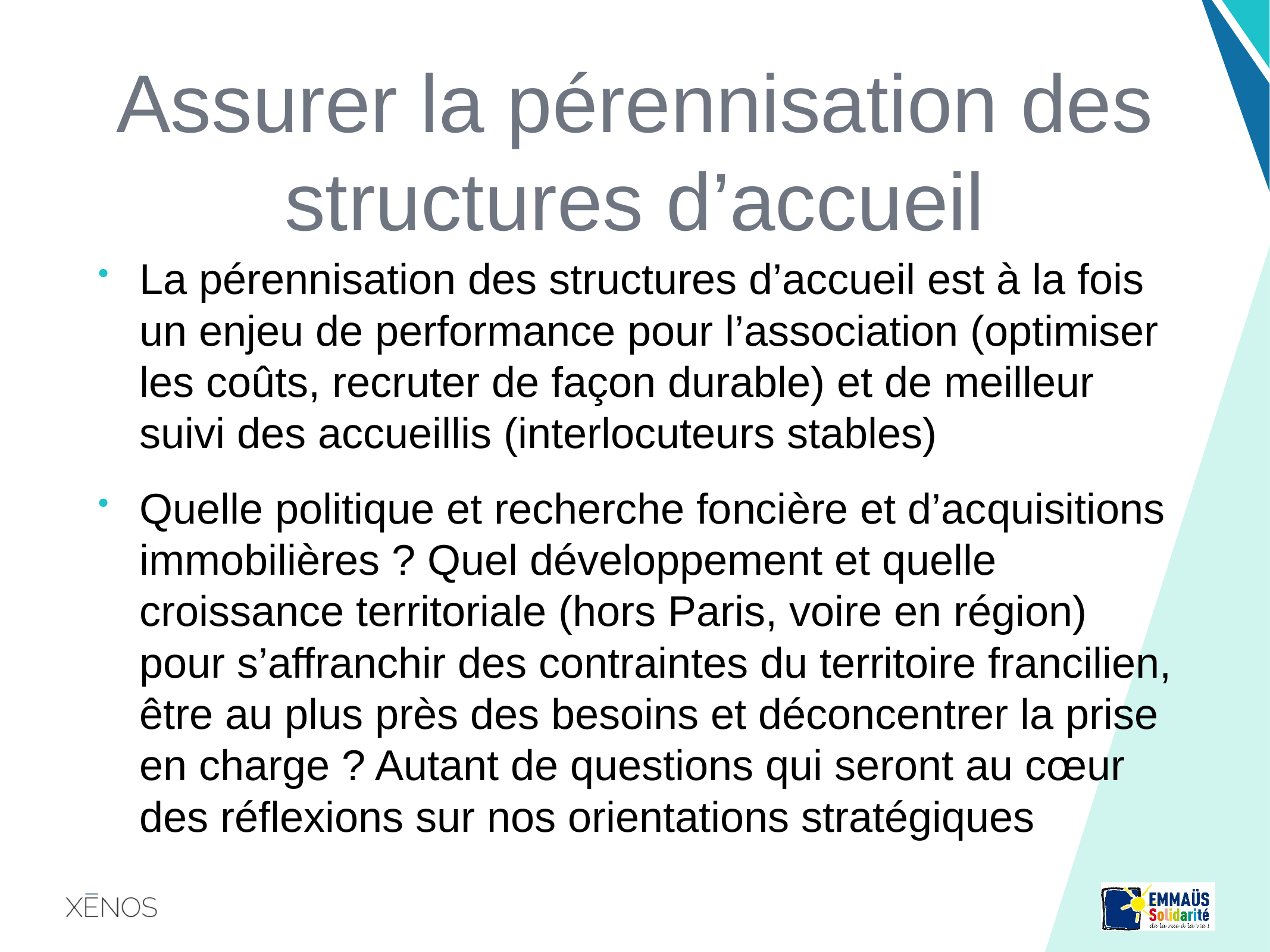

# Assurer la pérennisation des structures d’accueil

La pérennisation des structures d’accueil est à la fois un enjeu de performance pour l’association (optimiser les coûts, recruter de façon durable) et de meilleur suivi des accueillis (interlocuteurs stables)
Quelle politique et recherche foncière et d’acquisitions immobilières ? Quel développement et quelle croissance territoriale (hors Paris, voire en région) pour s’affranchir des contraintes du territoire francilien, être au plus près des besoins et déconcentrer la prise en charge ? Autant de questions qui seront au cœur des réflexions sur nos orientations stratégiques